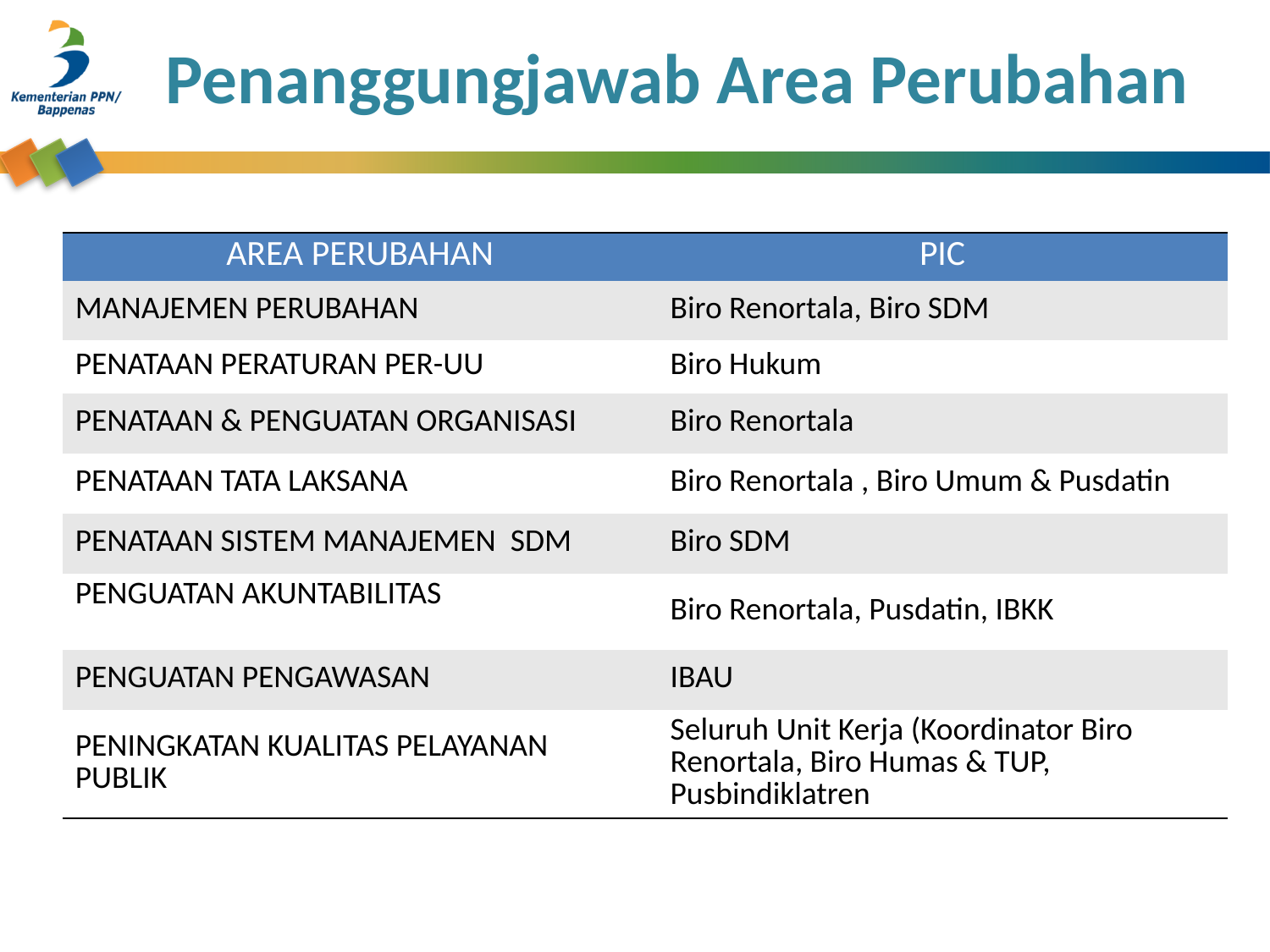

# Penanggungjawab Area Perubahan
| AREA PERUBAHAN | PIC |
| --- | --- |
| MANAJEMEN PERUBAHAN | Biro Renortala, Biro SDM |
| PENATAAN PERATURAN PER-UU | Biro Hukum |
| PENATAAN & PENGUATAN ORGANISASI | Biro Renortala |
| PENATAAN TATA LAKSANA | Biro Renortala , Biro Umum & Pusdatin |
| PENATAAN SISTEM MANAJEMEN SDM | Biro SDM |
| PENGUATAN AKUNTABILITAS | Biro Renortala, Pusdatin, IBKK |
| PENGUATAN PENGAWASAN | IBAU |
| PENINGKATAN KUALITAS PELAYANAN PUBLIK | Seluruh Unit Kerja (Koordinator Biro Renortala, Biro Humas & TUP, Pusbindiklatren |